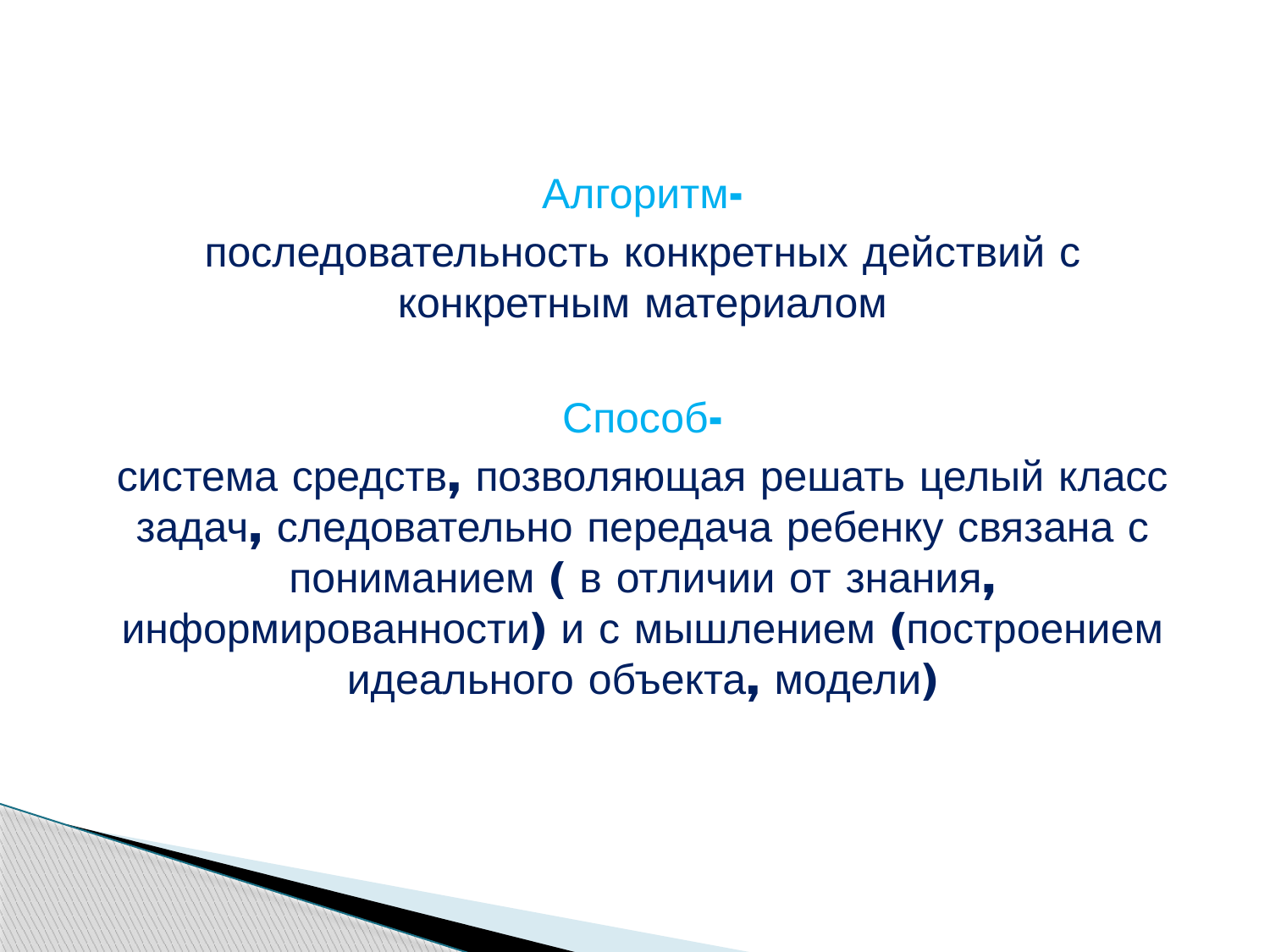

Алгоритм-
последовательность конкретных действий с конкретным материалом

Способ-
система средств, позволяющая решать целый класс задач, следовательно передача ребенку связана с пониманием ( в отличии от знания, информированности) и с мышлением (построением идеального объекта, модели)